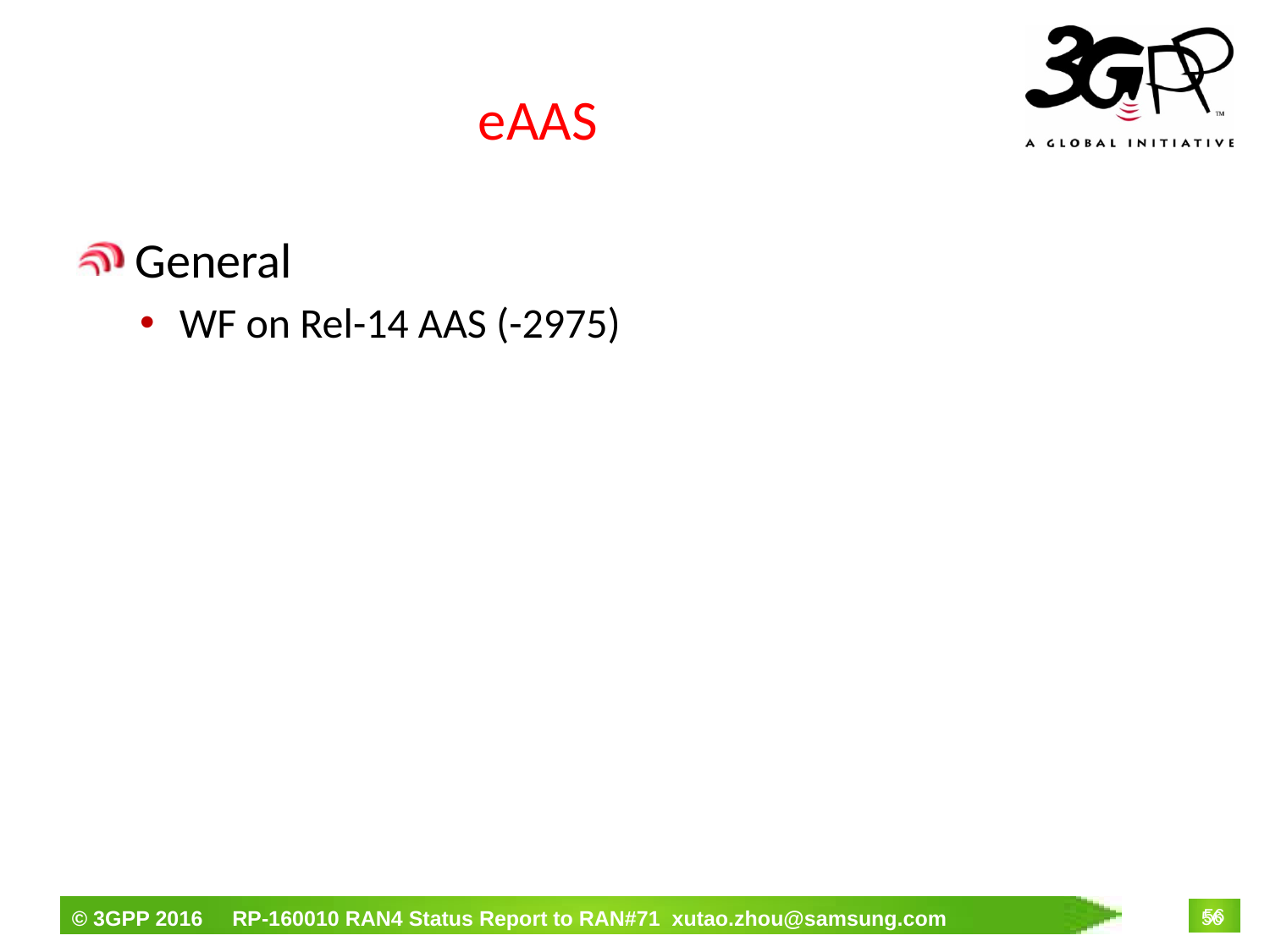

# eAAS
 General
WF on Rel-14 AAS (-2975)

56